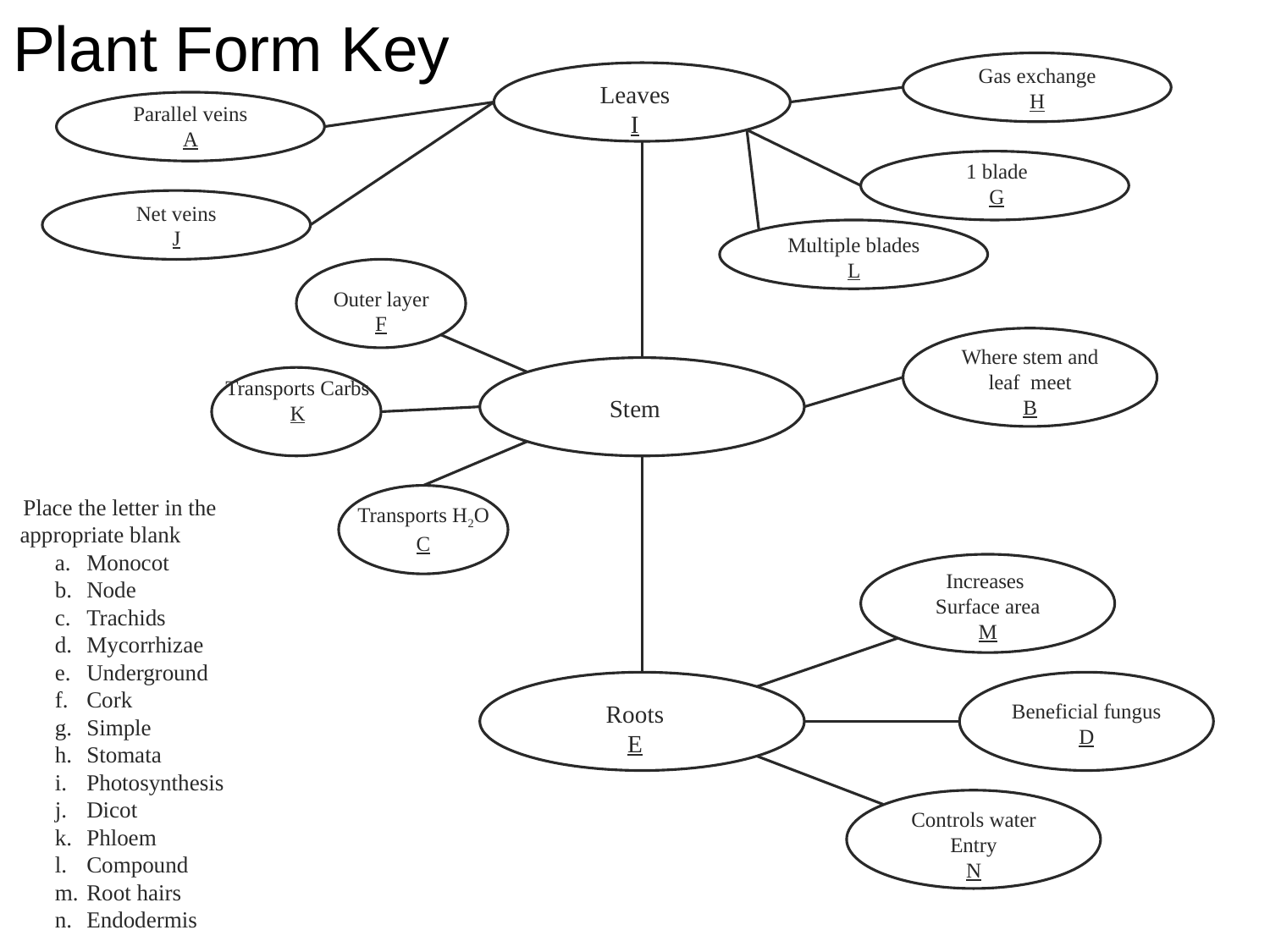

Plant Form Key

Gas exchange
H

Leaves
I

Parallel veins
A

1 blade
G

Net veins
J

Multiple blades
L

Outer layer
F

Where stem and leaf  meet
B

Transports Carbs
K
Stem

Transports H2O
C

Increases
Surface area
M

Roots
E
Beneficial fungus
D

Controls water
Entry
N
	Place the letter in the
     appropriate blank
Monocot
Node
Trachids
Mycorrhizae
Underground
Cork
Simple
Stomata
Photosynthesis
Dicot
Phloem
Compound
Root hairs
Endodermis